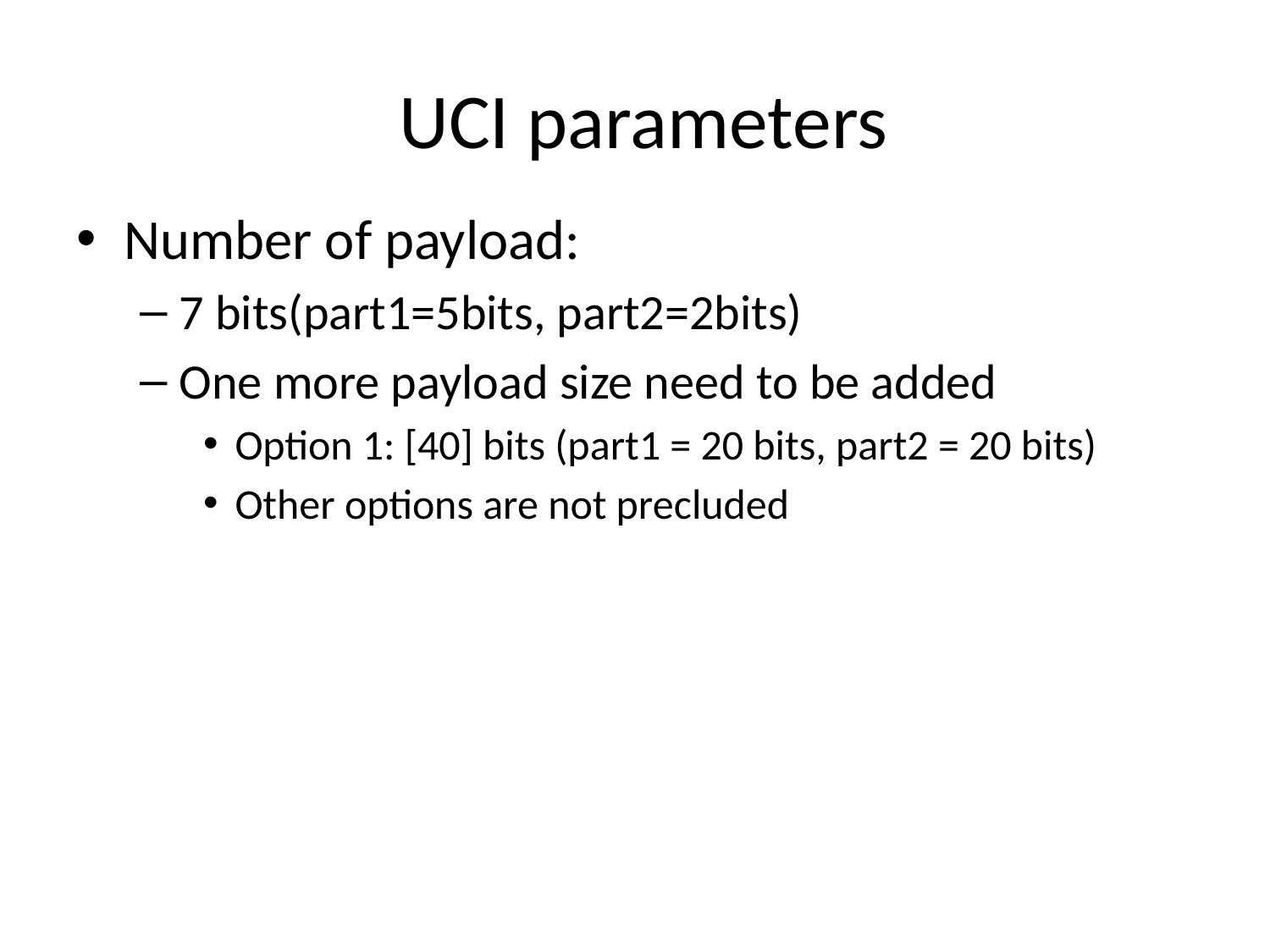

# UCI parameters
Number of payload:
7 bits(part1=5bits, part2=2bits)
One more payload size need to be added
Option 1: [40] bits (part1 = 20 bits, part2 = 20 bits)
Other options are not precluded